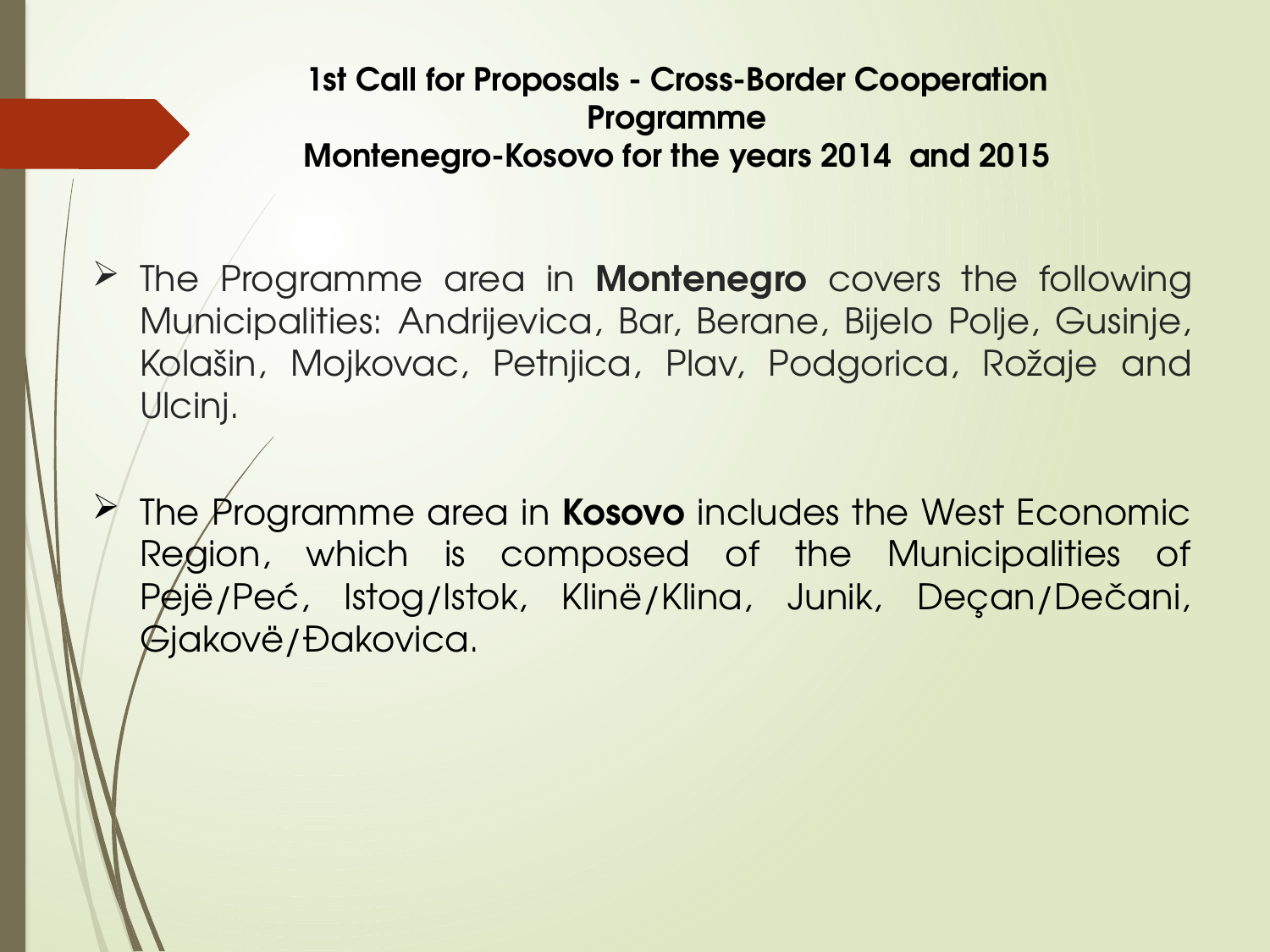

1st Call for Proposals - Cross-Border Cooperation Programme
Montenegro-Kosovo for the years 2014  and 2015
# The Programme area in Montenegro covers the following Municipalities: Andrijevica, Bar, Berane, Bijelo Polje, Gusinje, Kolašin, Mojkovac, Petnjica, Plav, Podgorica, Rožaje and Ulcinj.
The Programme area in Kosovo includes the West Economic Region, which is composed of the Municipalities of Pejë/Peć, Istog/Istok, Klinë/Klina, Junik, Deçan/Dečani, Gjakovë/Đakovica.